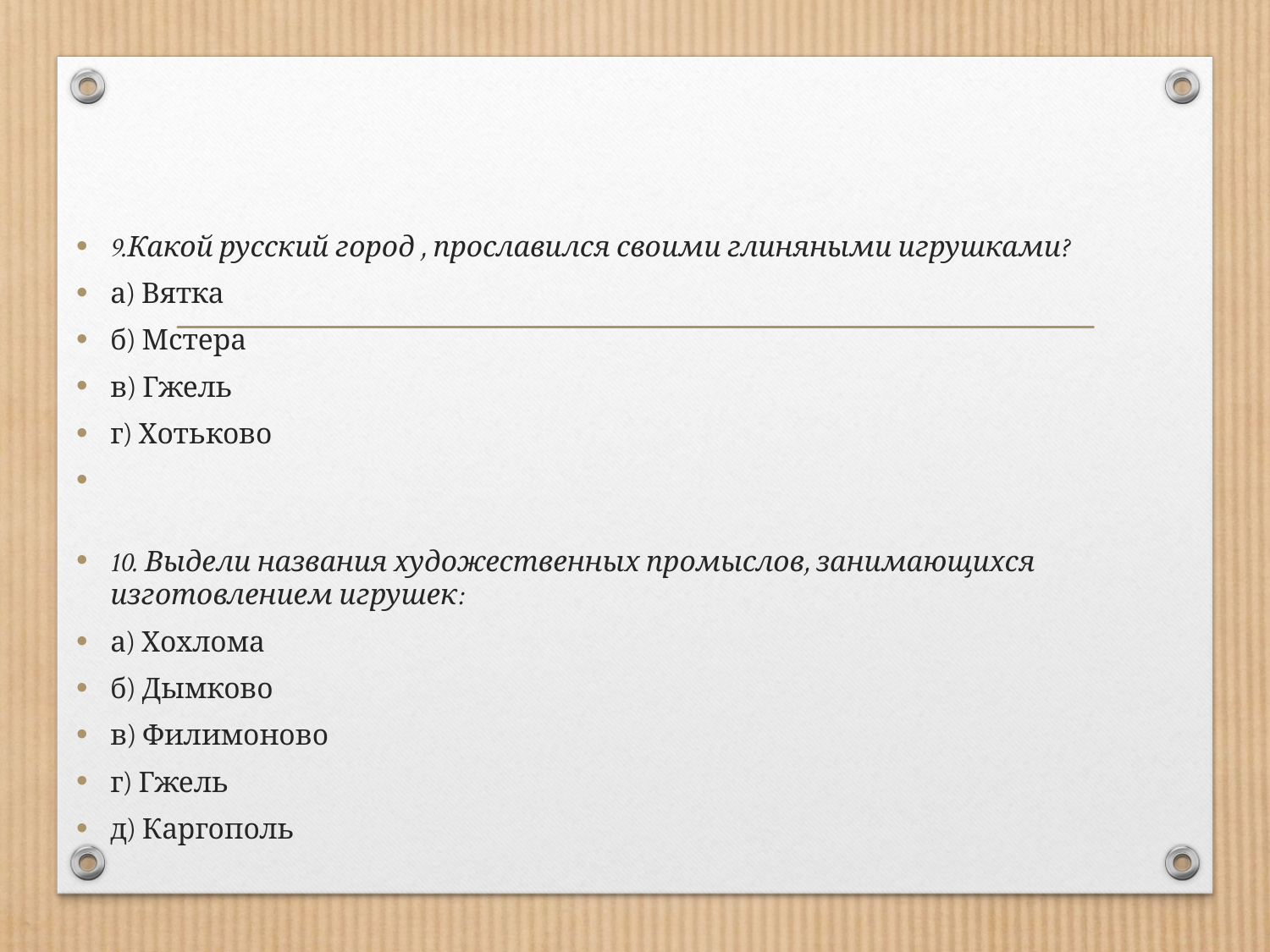

#
9.Какой русский город , прославился своими глиняными игрушками?
а) Вятка
б) Мстера
в) Гжель
г) Хотьково

10. Выдели названия художественных промыслов, занимающихся изготовлением игрушек:
а) Хохлома
б) Дымково
в) Филимоново
г) Гжель
д) Каргополь